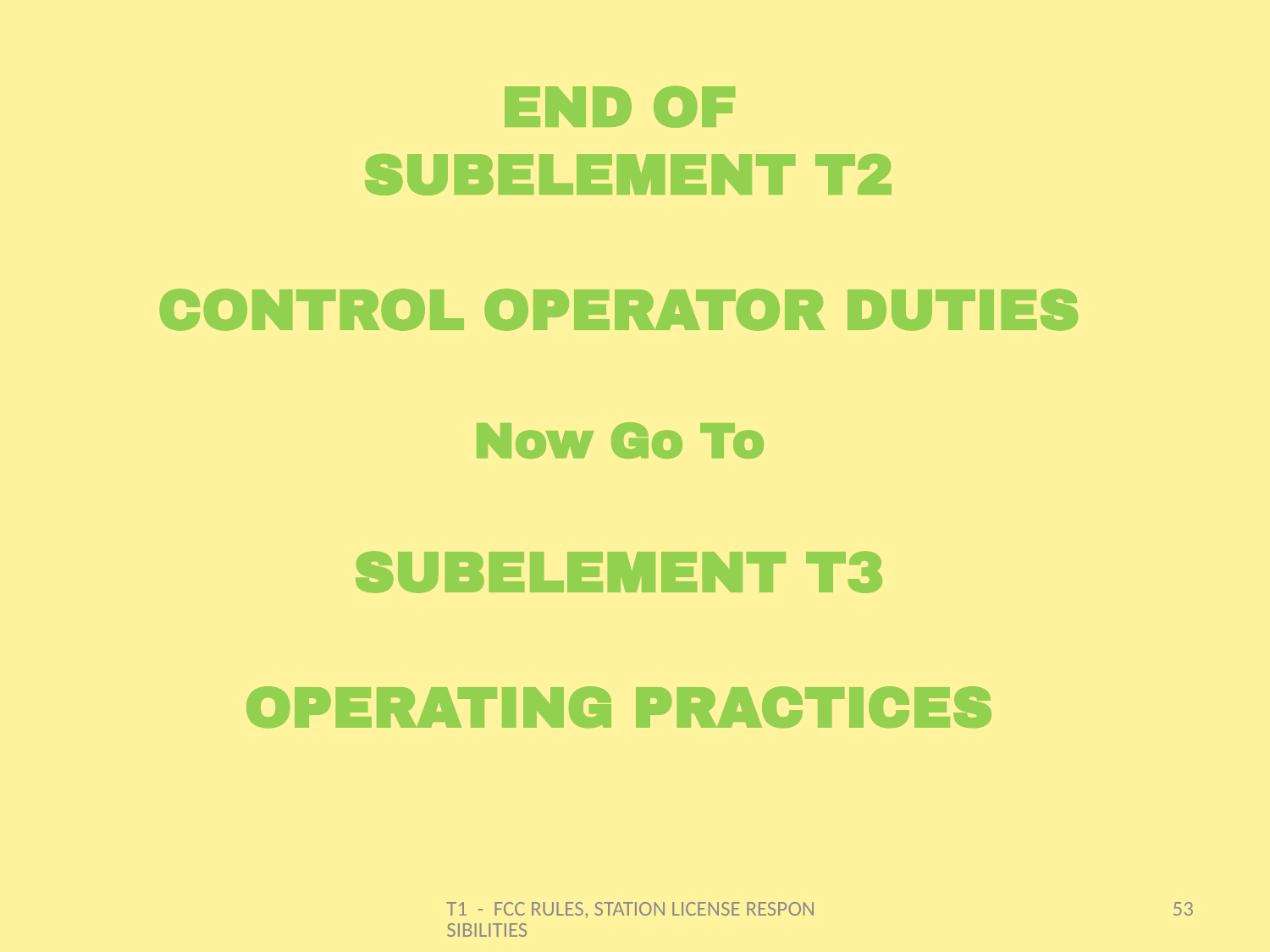

END OF
 SUBELEMENT T2

CONTROL OPERATOR DUTIES

Now Go To

SUBELEMENT T3

OPERATING PRACTICES
T1  -  FCC RULES, STATION LICENSE RESPONSIBILITIES
53